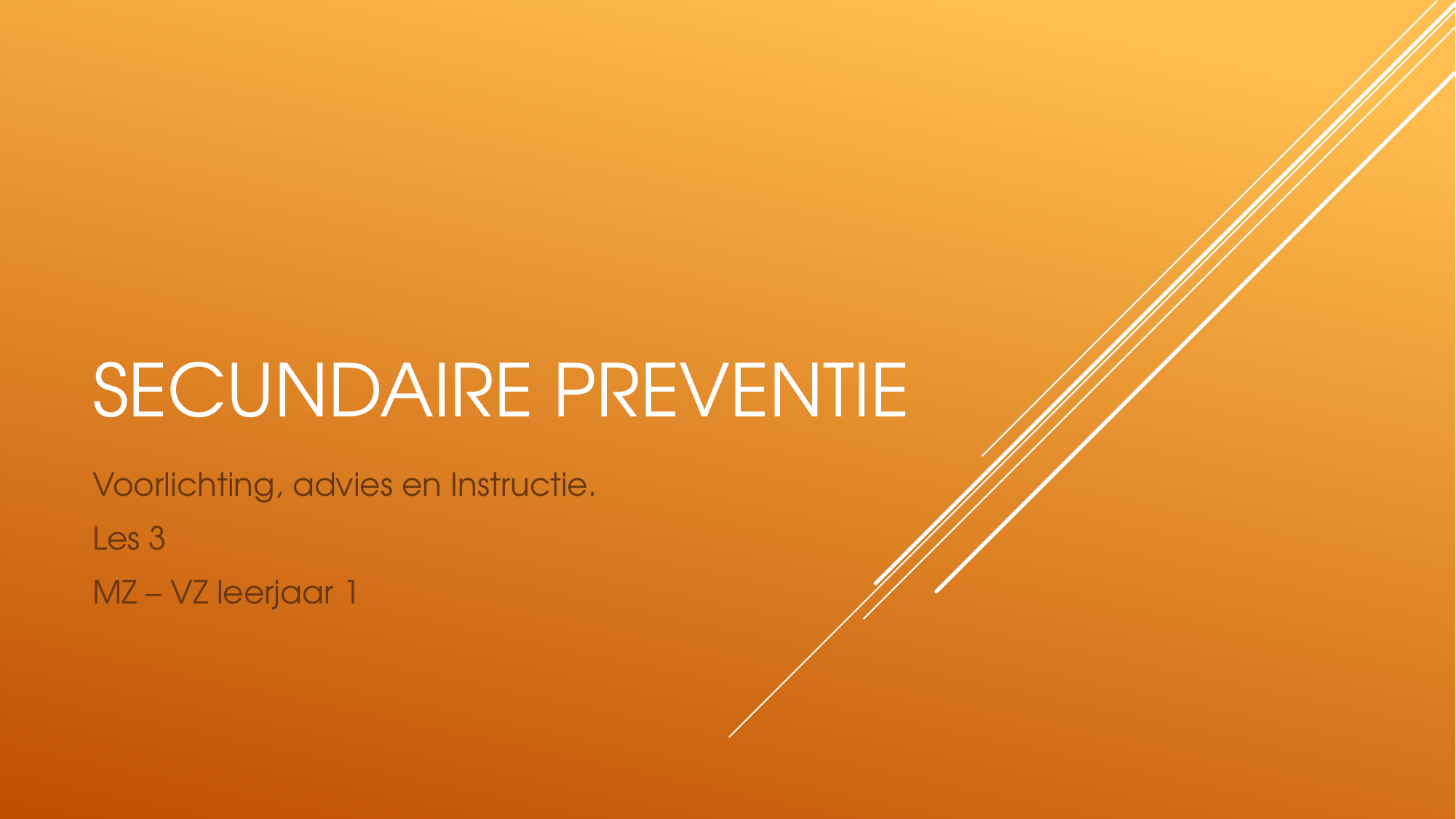

# Secundaire preventie
Voorlichting, advies en Instructie.
Les 3
MZ – VZ leerjaar 1